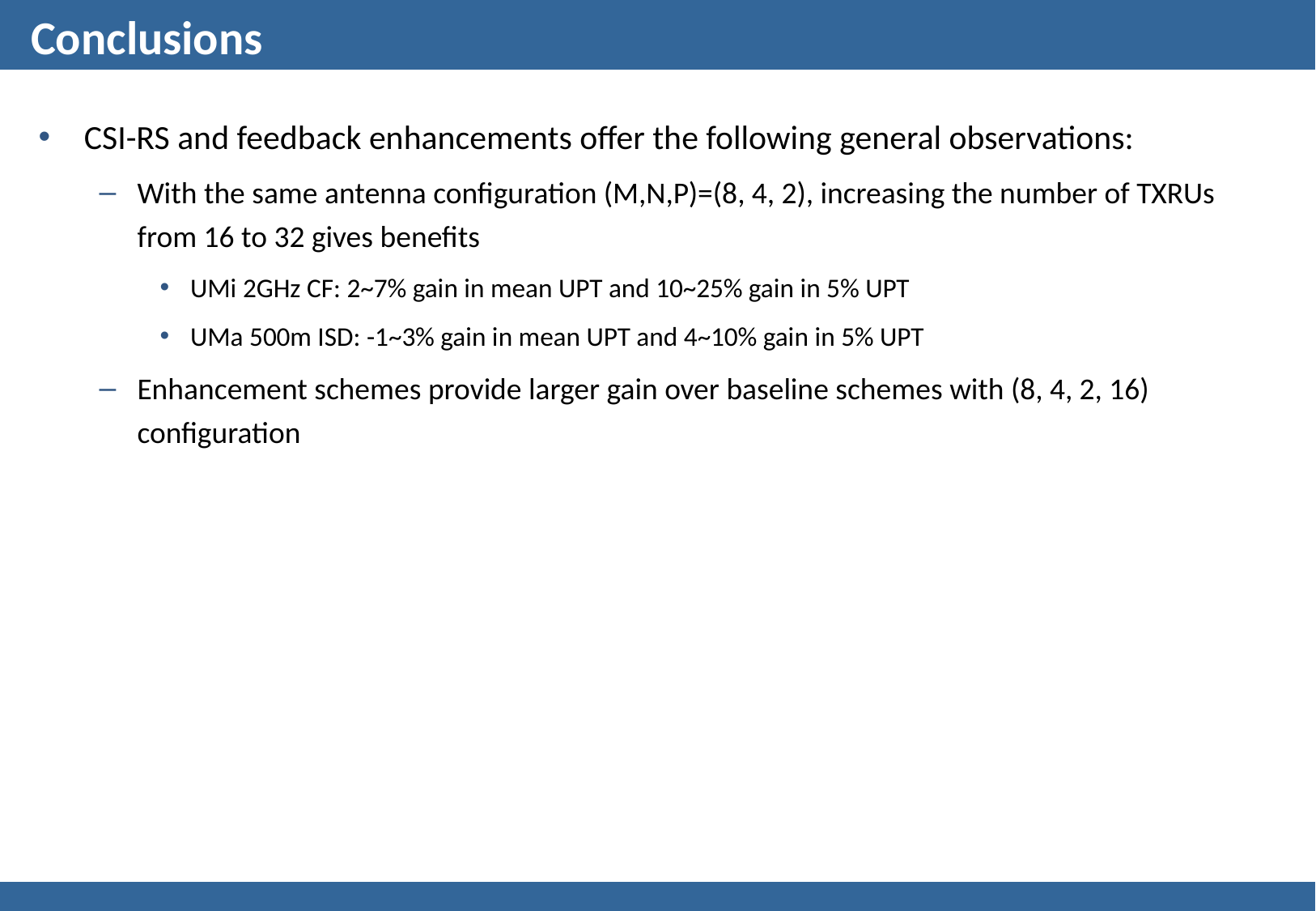

# Conclusions
CSI-RS and feedback enhancements offer the following general observations:
With the same antenna configuration (M,N,P)=(8, 4, 2), increasing the number of TXRUs from 16 to 32 gives benefits
UMi 2GHz CF: 2~7% gain in mean UPT and 10~25% gain in 5% UPT
UMa 500m ISD: -1~3% gain in mean UPT and 4~10% gain in 5% UPT
Enhancement schemes provide larger gain over baseline schemes with (8, 4, 2, 16) configuration